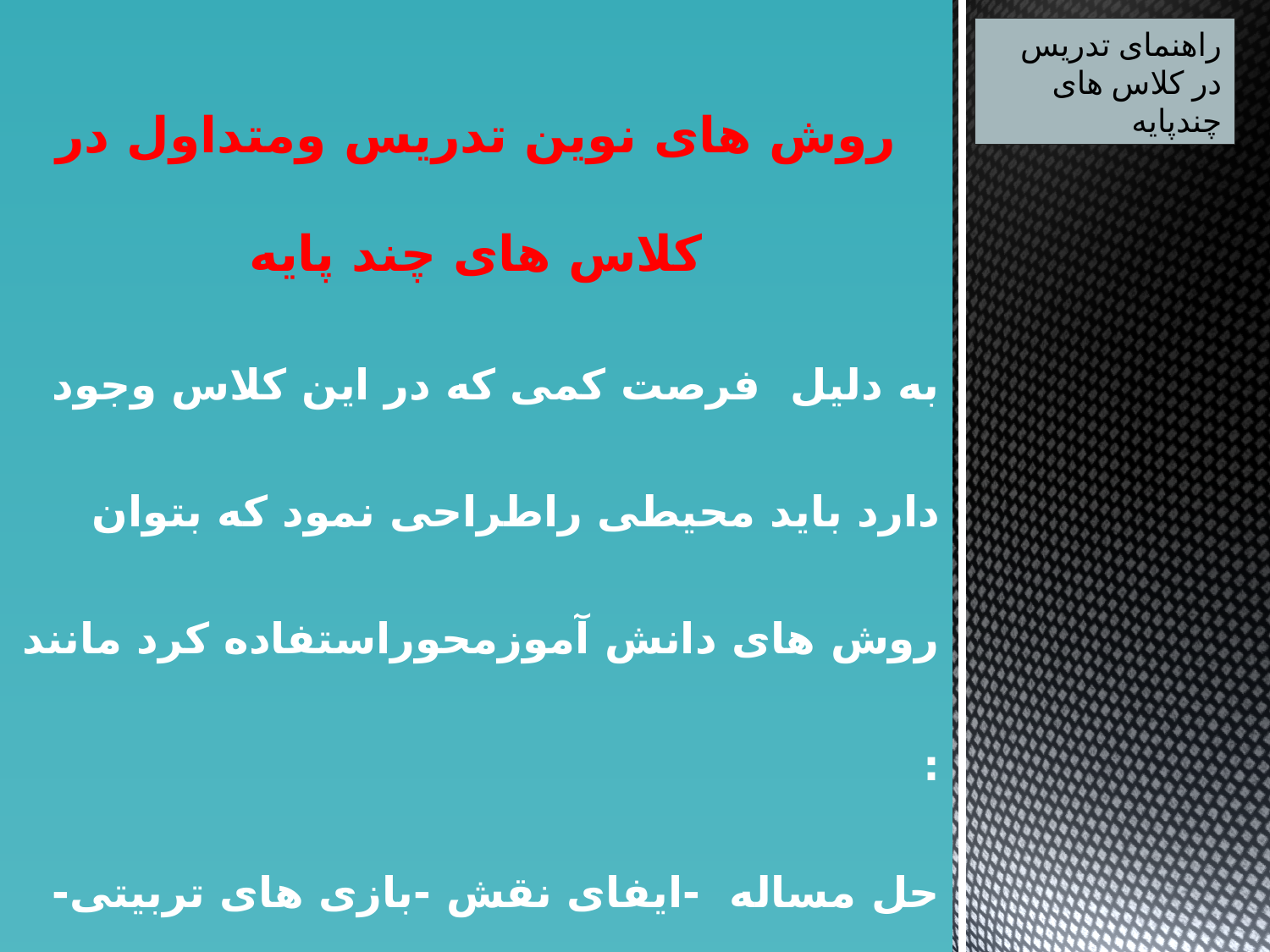

روش های نوین تدریس ومتداول در کلاس های چند پایه
به دلیل  فرصت کمی که در این کلاس وجود دارد باید محیطی راطراحی نمود که بتوان روش های دانش آموزمحوراستفاده کرد مانند :
حل مساله  -ایفای نقش -بازی های تربیتی- داستان گویی- گردش علمی -بارش مغزی- همیاری-آموزش متقابل -   روش اعضای تیم -      روش کتا بخوانی _روش بازگویی - نقشه مفهومی- روش پروژه  -  روش هم شاگردی -روش پرسش وپاسخ
راهنمای تدریس در کلاس های چندپایه